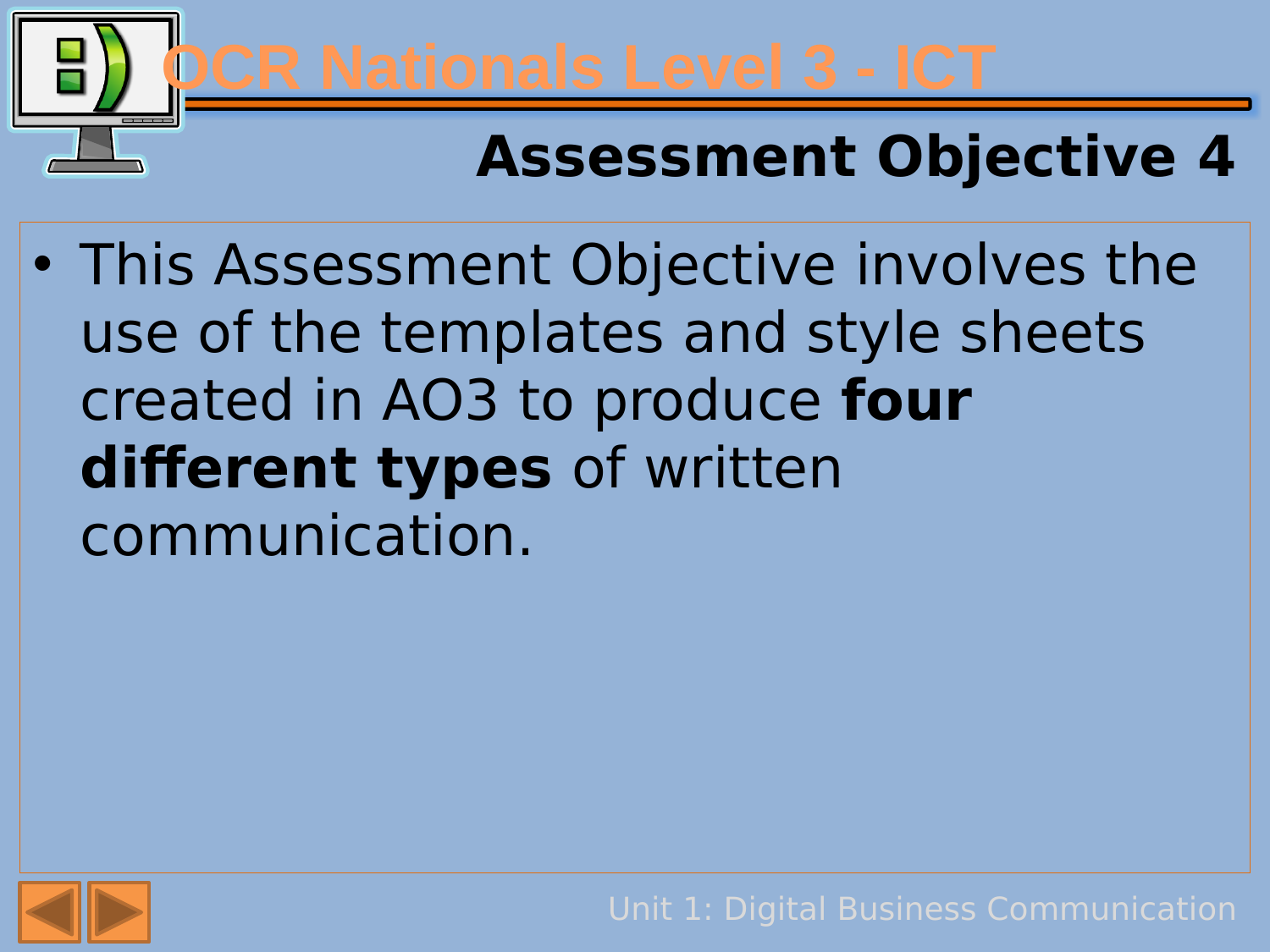

# Assessment Objective 4
This Assessment Objective involves the use of the templates and style sheets created in AO3 to produce four different types of written communication.